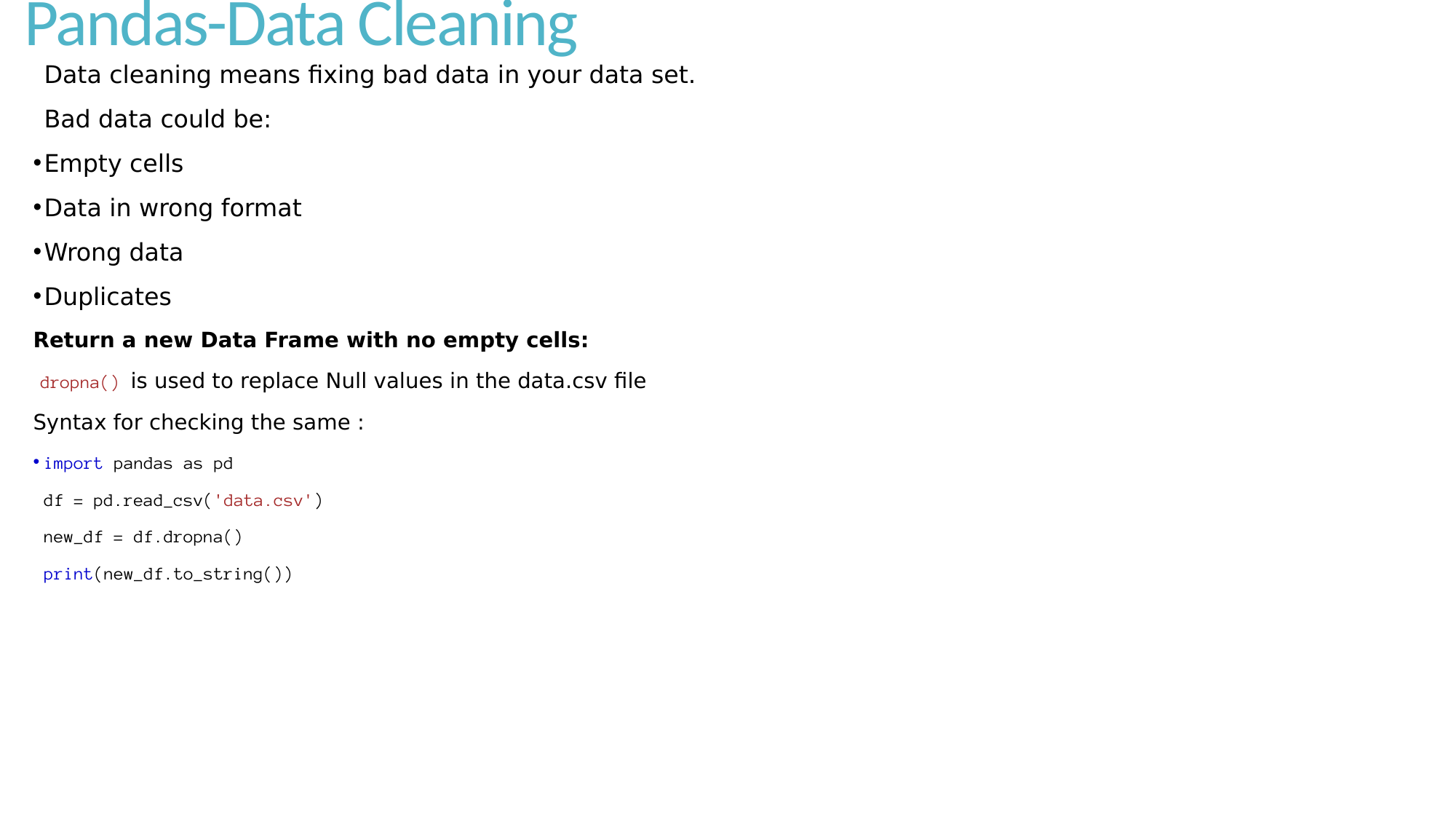

# Pandas-Data Cleaning
Data cleaning means fixing bad data in your data set.
Bad data could be:
Empty cells
Data in wrong format
Wrong data
Duplicates
Return a new Data Frame with no empty cells:
 dropna() is used to replace Null values in the data.csv file
Syntax for checking the same :
import pandas as pd
df = pd.read_csv('data.csv')
new_df = df.dropna()
print(new_df.to_string())